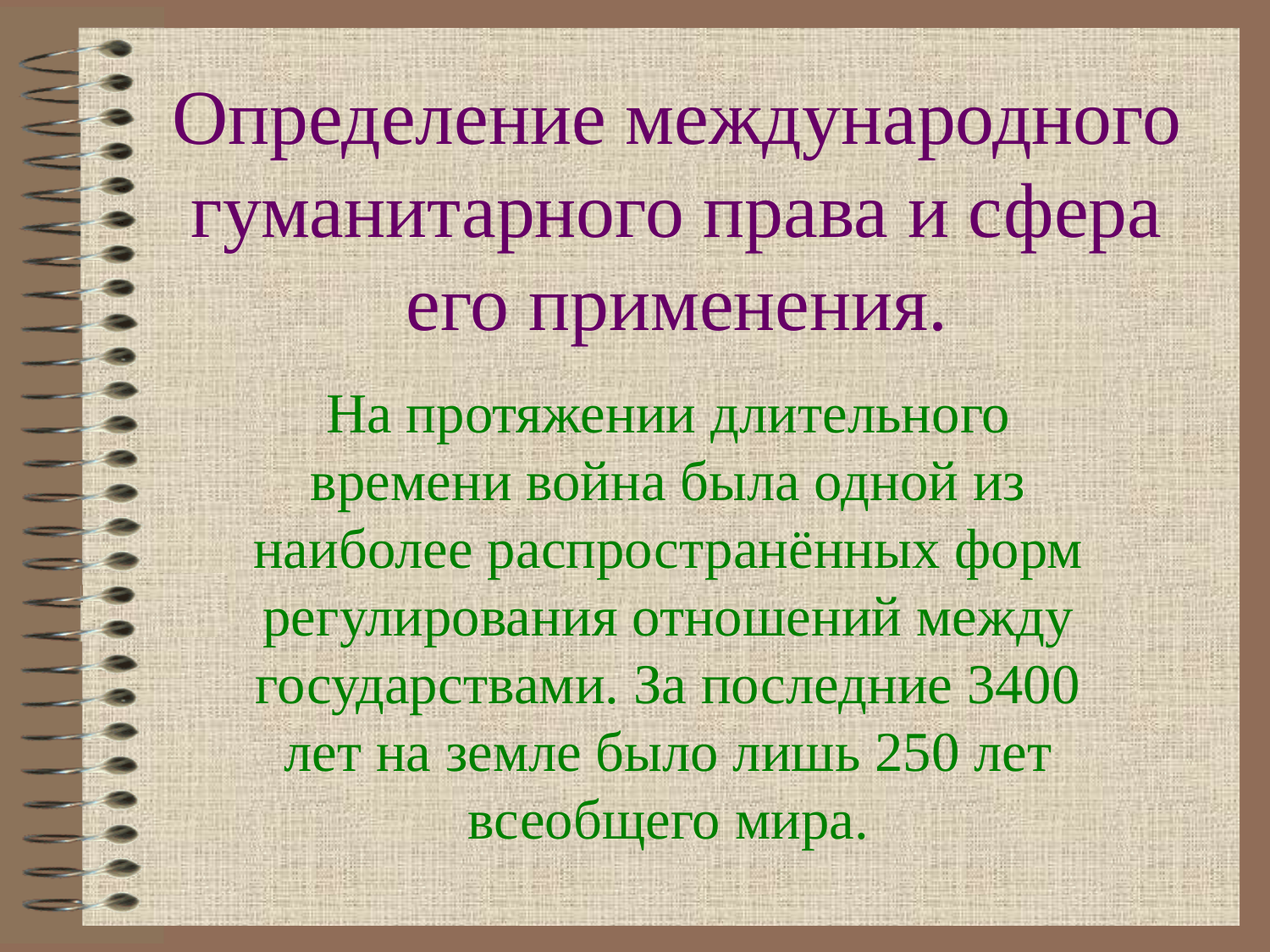

# Определение международного гуманитарного права и сфера его применения.
На протяжении длительного времени война была одной из наиболее распространённых форм регулирования отношений между государствами. За последние 3400 лет на земле было лишь 250 лет всеобщего мира.